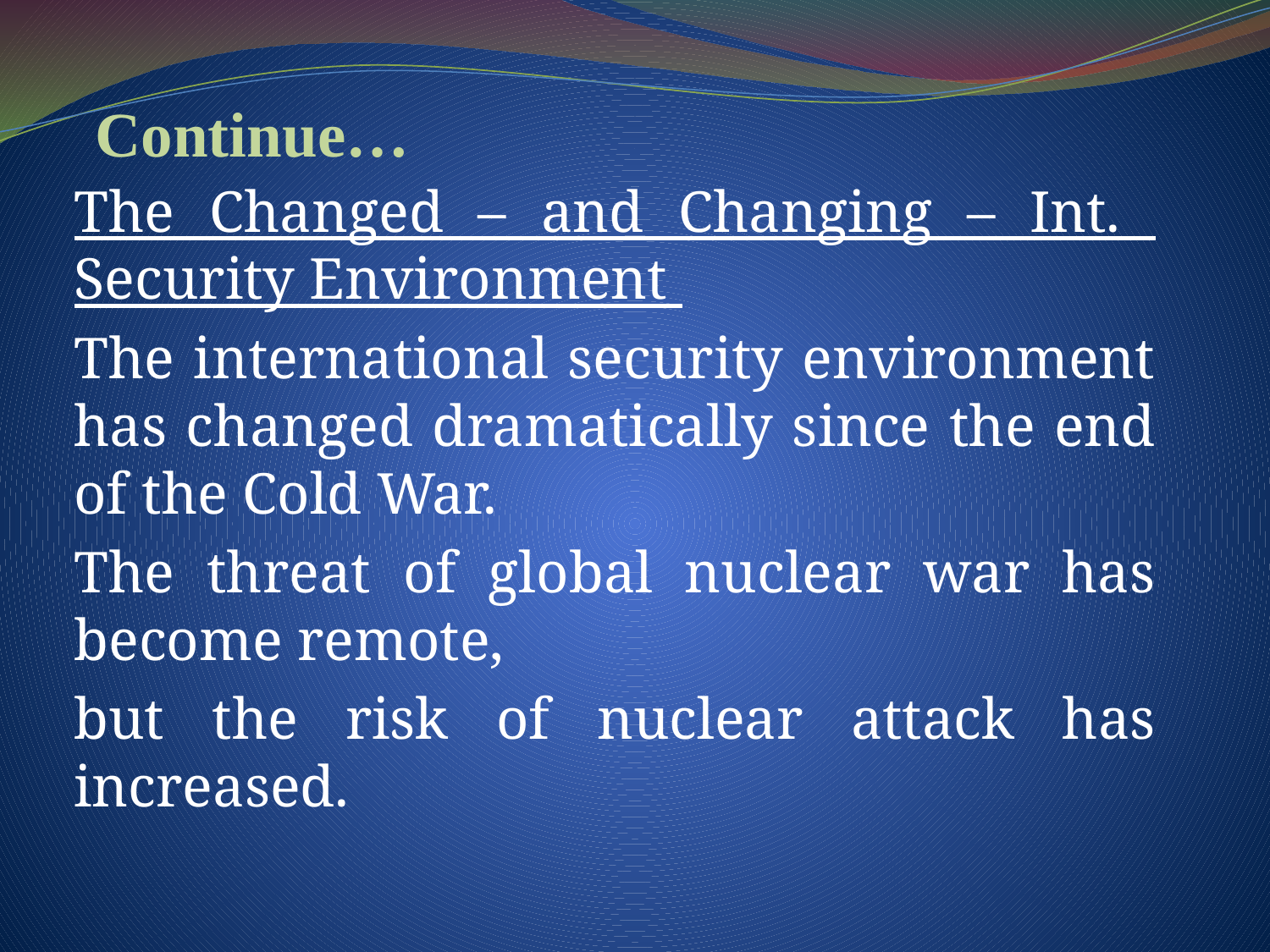

# Continue…
The Changed – and Changing – Int.  Security Environment
The international security environment has changed dramatically since the end of the Cold War.
The threat of global nuclear war has become remote,
but the risk of nuclear attack has increased.